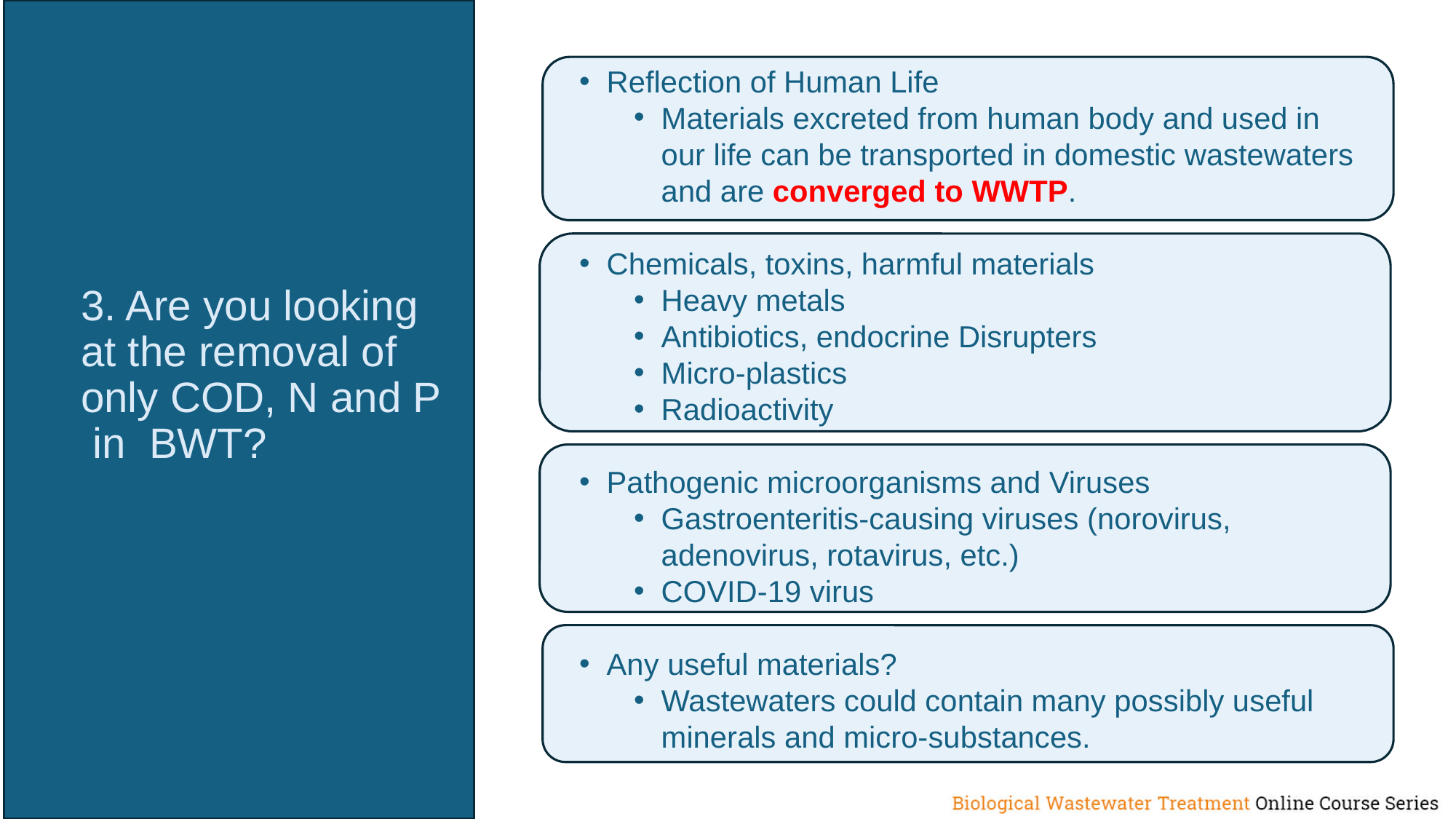

Reflection of Human Life
Materials excreted from human body and used in our life can be transported in domestic wastewaters and are converged to WWTP.

Chemicals, toxins, harmful materials
Heavy metals
Antibiotics, endocrine Disrupters
Micro-plastics
Radioactivity

Pathogenic microorganisms and Viruses
Gastroenteritis-causing viruses (norovirus, adenovirus, rotavirus, etc.)
COVID-19 virus

Any useful materials?
Wastewaters could contain many possibly useful minerals and micro-substances.

3. Are you looking at the removal of only COD, N and P  in  BWT?